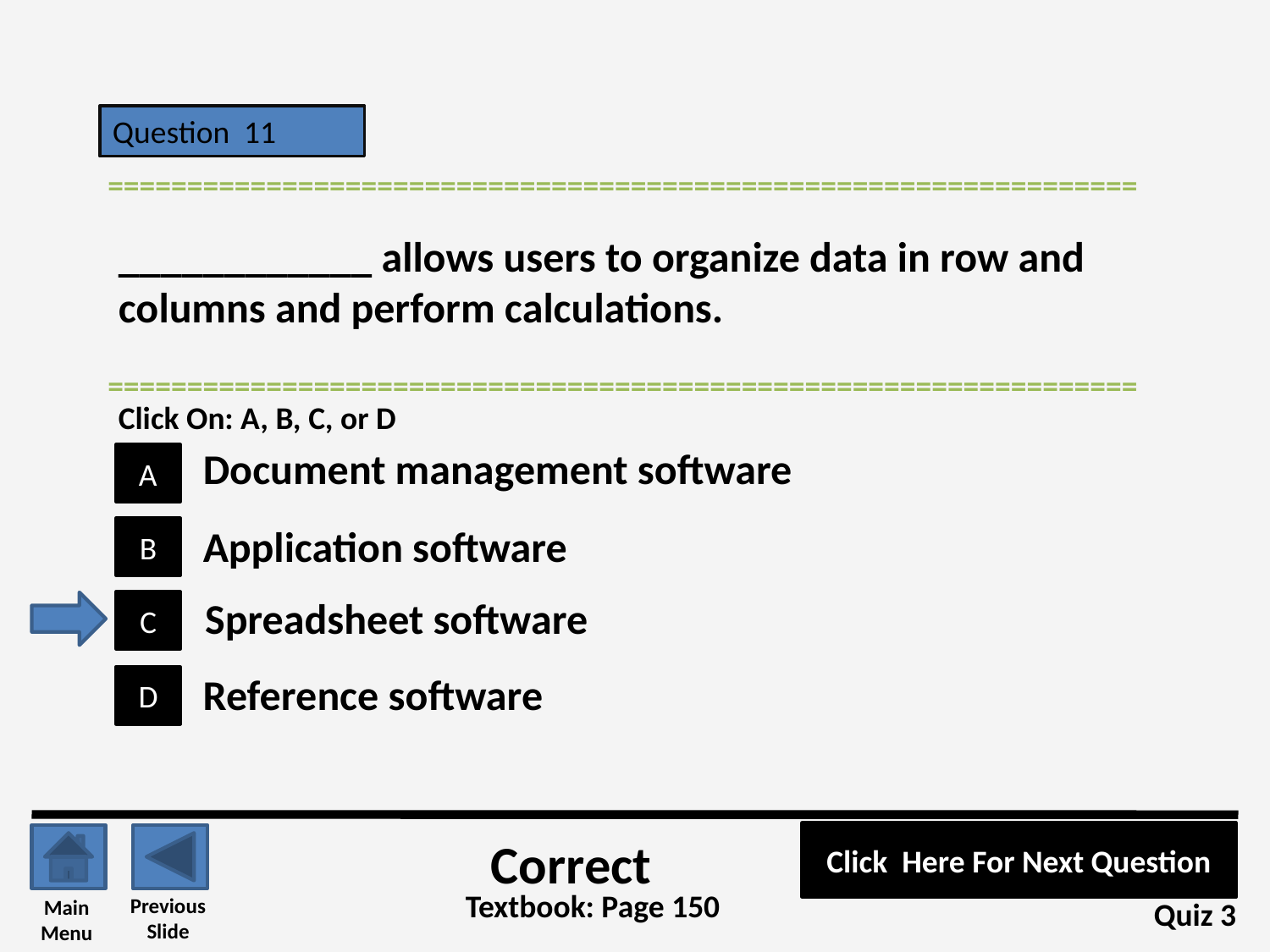

Question  11
=================================================================
____________ allows users to organize data in row and columns and perform calculations.
=================================================================
Click On: A, B, C, or D

Document management software
A

Application software
B

Spreadsheet software
C

Reference software
D
Click  Here For Next Question

Correct
Textbook: Page 150
Previous
Slide
Main
Menu
Quiz 3